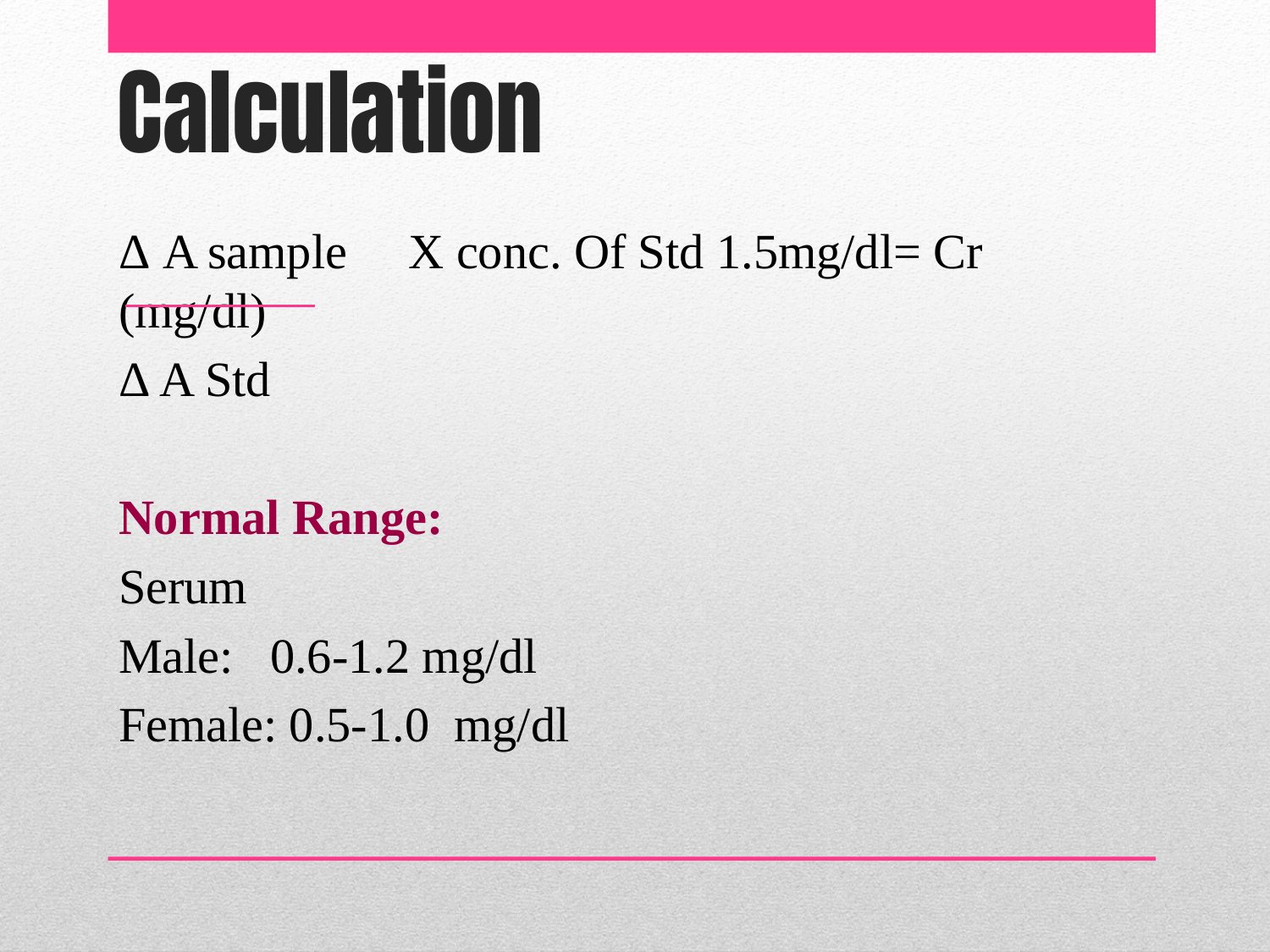

# Calculation
Δ A sample     X conc. Of Std 1.5mg/dl= Cr (mg/dl)
Δ A Std

Normal Range:
Serum
Male:   0.6-1.2 mg/dl
Female: 0.5-1.0  mg/dl